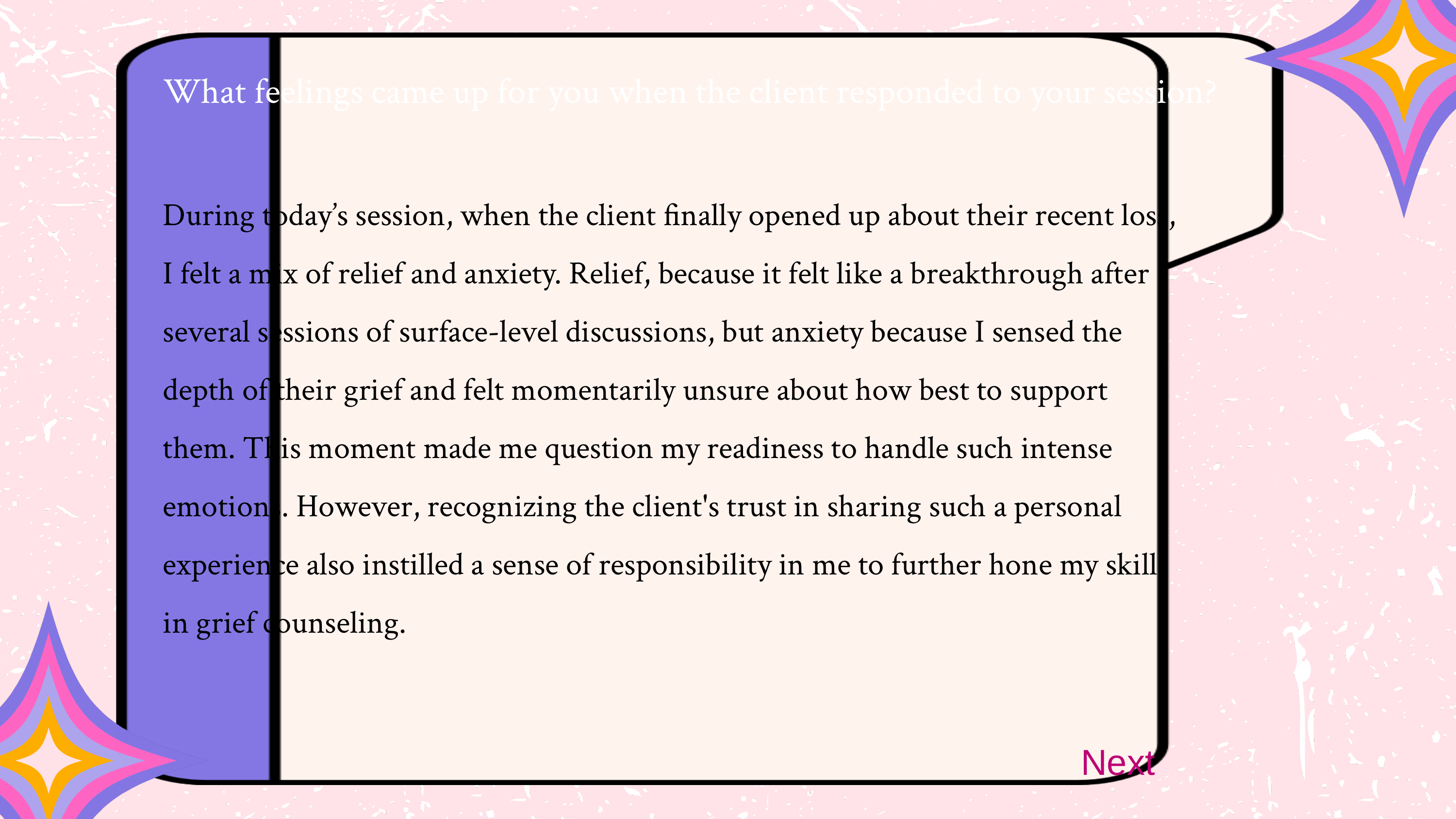

What feelings came up for you when the client responded to your session?
During today’s session, when the client finally opened up about their recent loss, I felt a mix of relief and anxiety. Relief, because it felt like a breakthrough after several sessions of surface-level discussions, but anxiety because I sensed the depth of their grief and felt momentarily unsure about how best to support them. This moment made me question my readiness to handle such intense emotions. However, recognizing the client's trust in sharing such a personal experience also instilled a sense of responsibility in me to further hone my skills in grief counseling.

Next